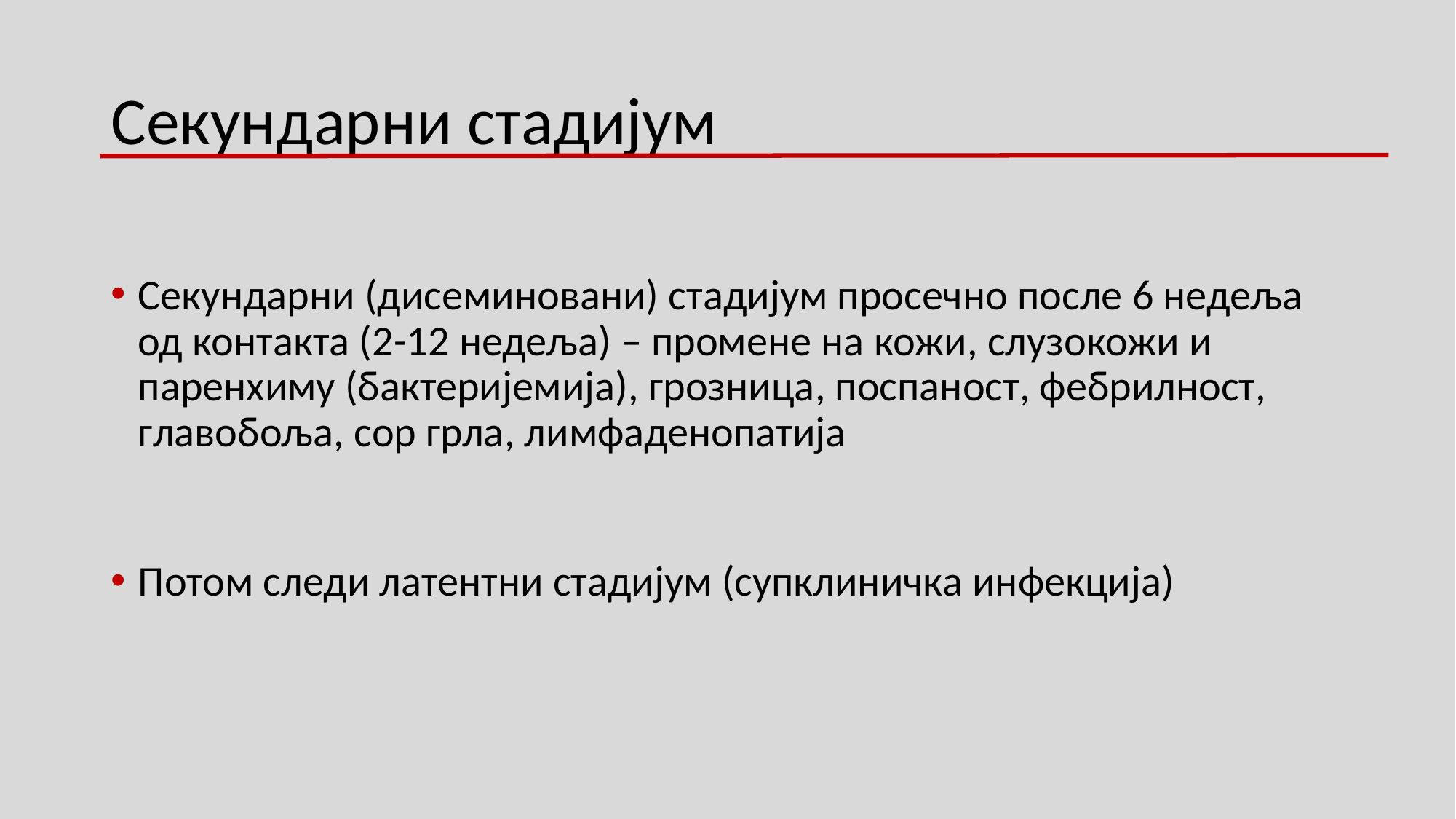

# Секундарни стадијум
Секундарни (дисеминовани) стадијум просечно после 6 недеља од контакта (2-12 недеља) – промене на кожи, слузокожи и паренхиму (бактеријемија), грозница, поспаност, фебрилност, главобоља, сор грла, лимфаденопатија

Потом следи латентни стадијум (супклиничка инфекција)